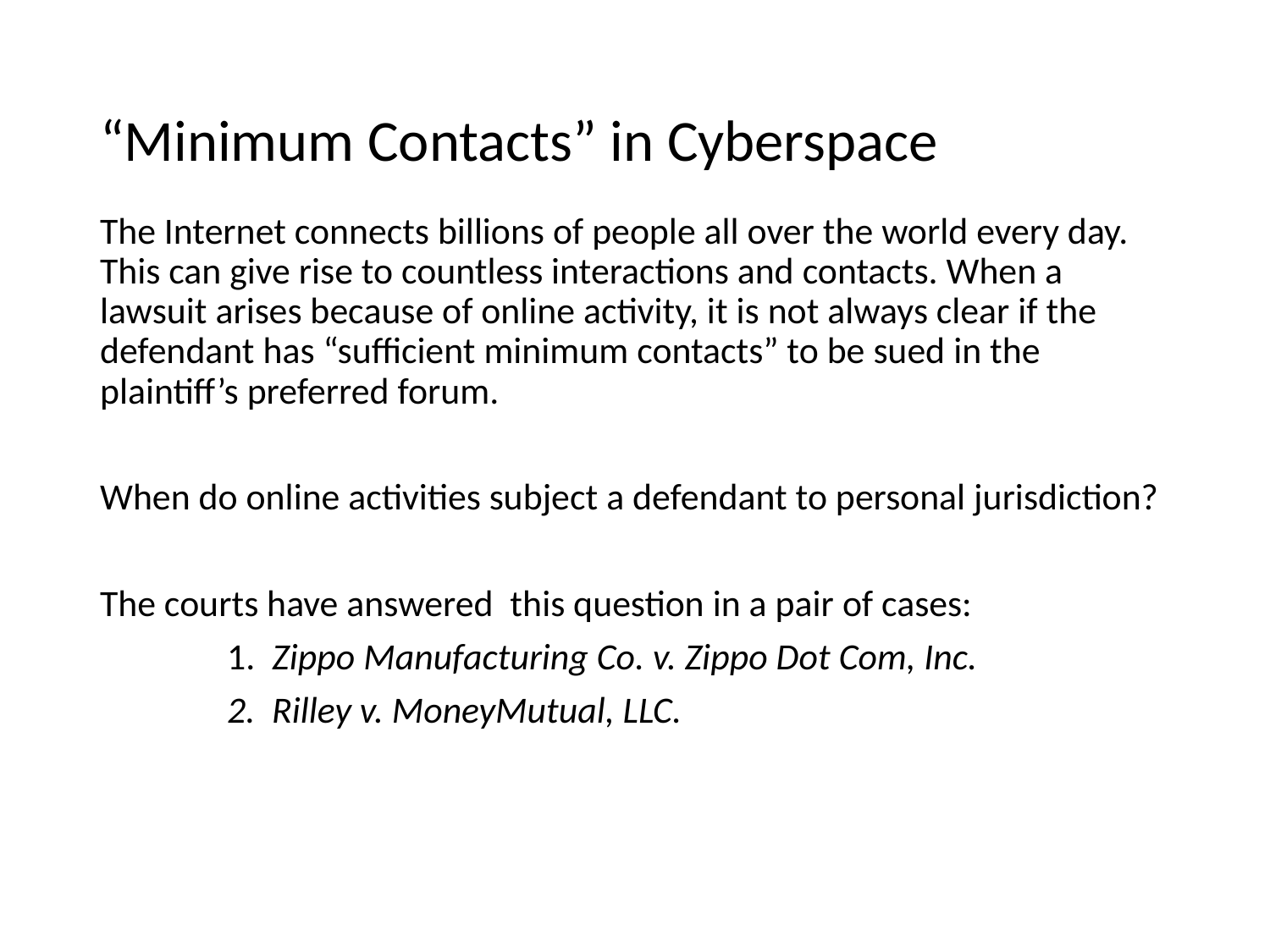

# “Minimum Contacts” in Cyberspace
The Internet connects billions of people all over the world every day. This can give rise to countless interactions and contacts. When a lawsuit arises because of online activity, it is not always clear if the defendant has “sufficient minimum contacts” to be sued in the plaintiff’s preferred forum.

When do online activities subject a defendant to personal jurisdiction?

The courts have answered  this question in a pair of cases:
	1.  Zippo Manufacturing Co. v. Zippo Dot Com, Inc.
	2.  Rilley v. MoneyMutual, LLC.